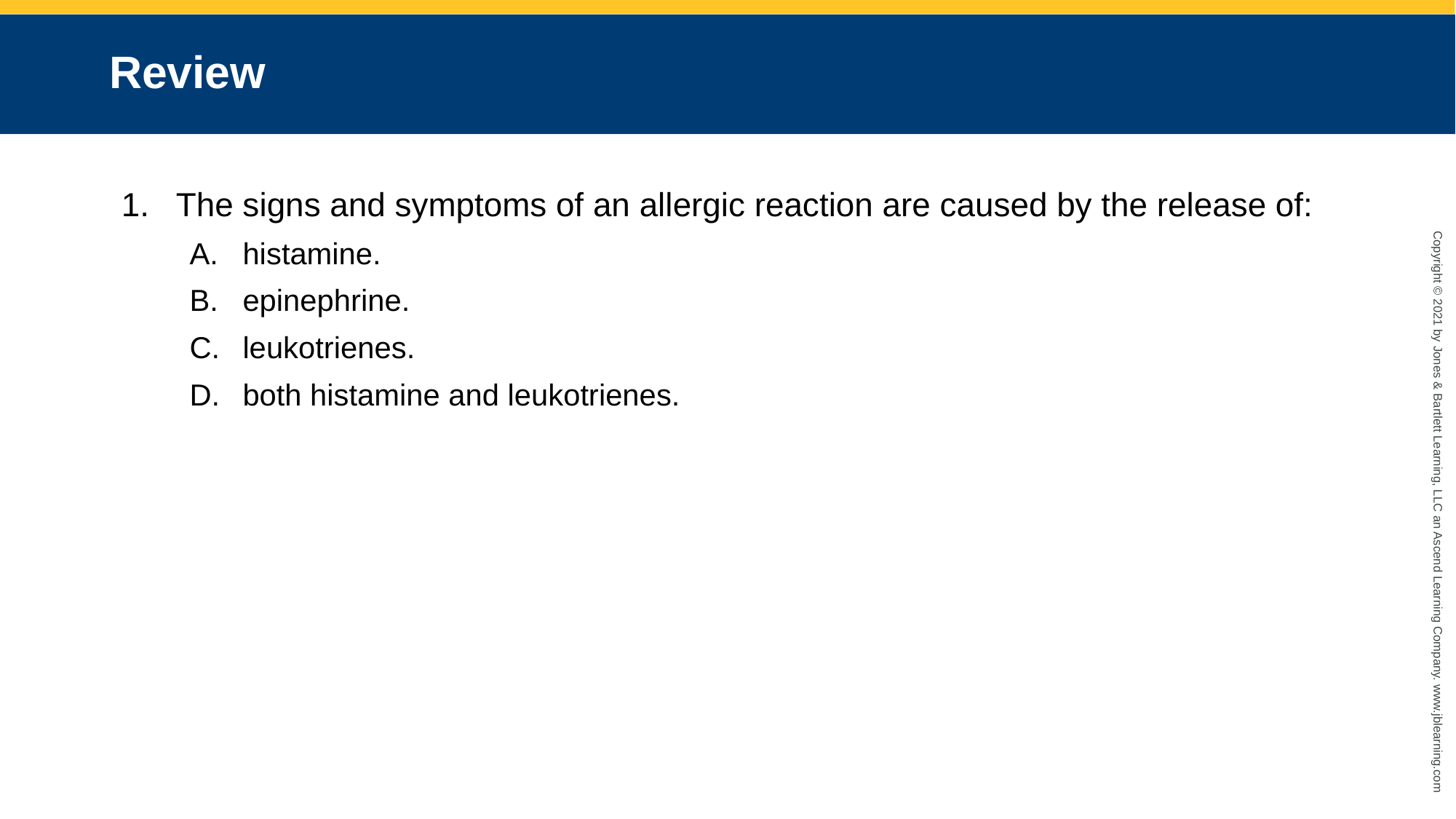

# Review
The signs and symptoms of an allergic reaction are caused by the release of:
histamine.
epinephrine.
leukotrienes.
both histamine and leukotrienes.